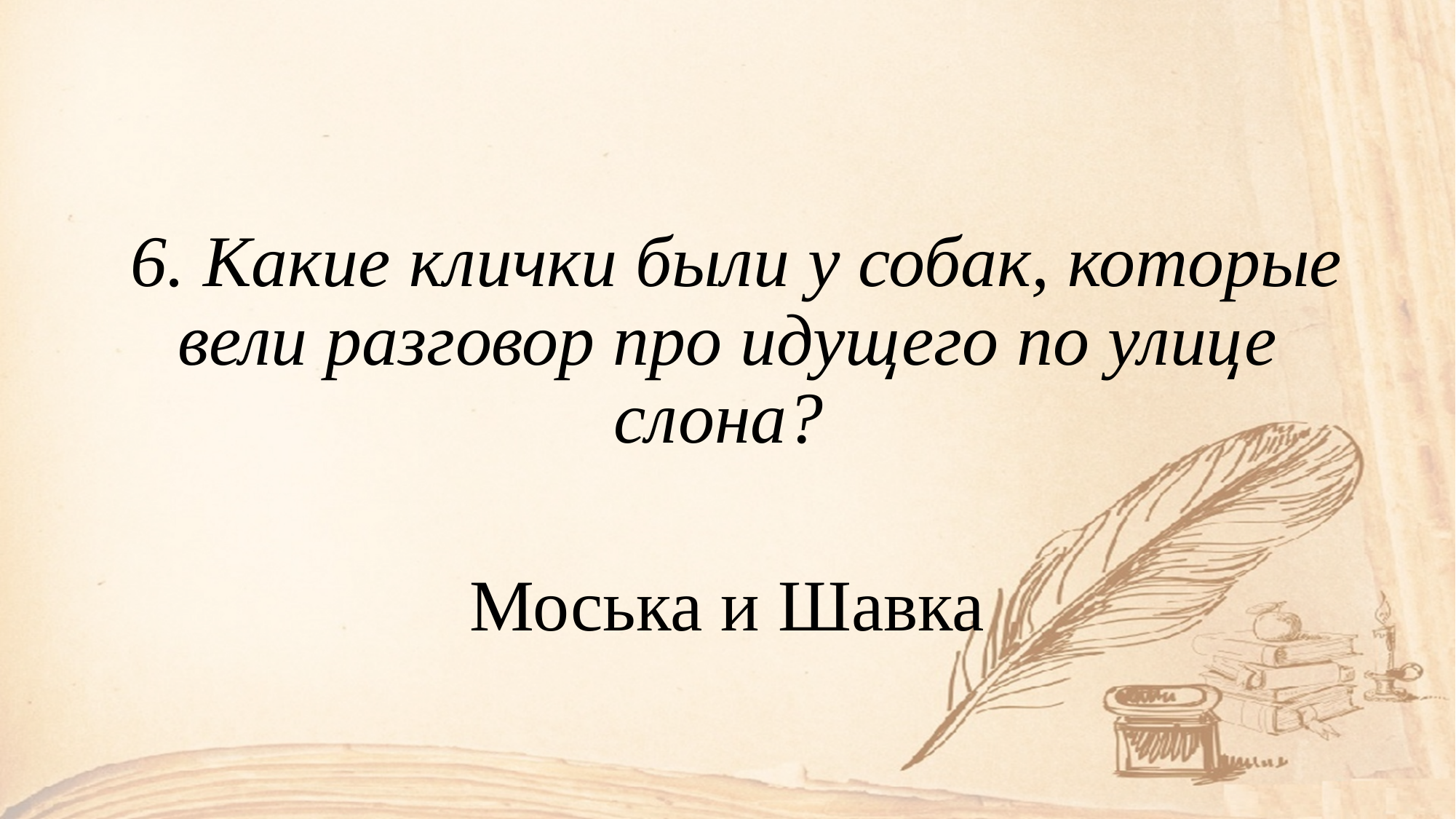

#
 6. Какие клички были у собак, которые вели разговор про идущего по улице слона?

Моська и Шавка